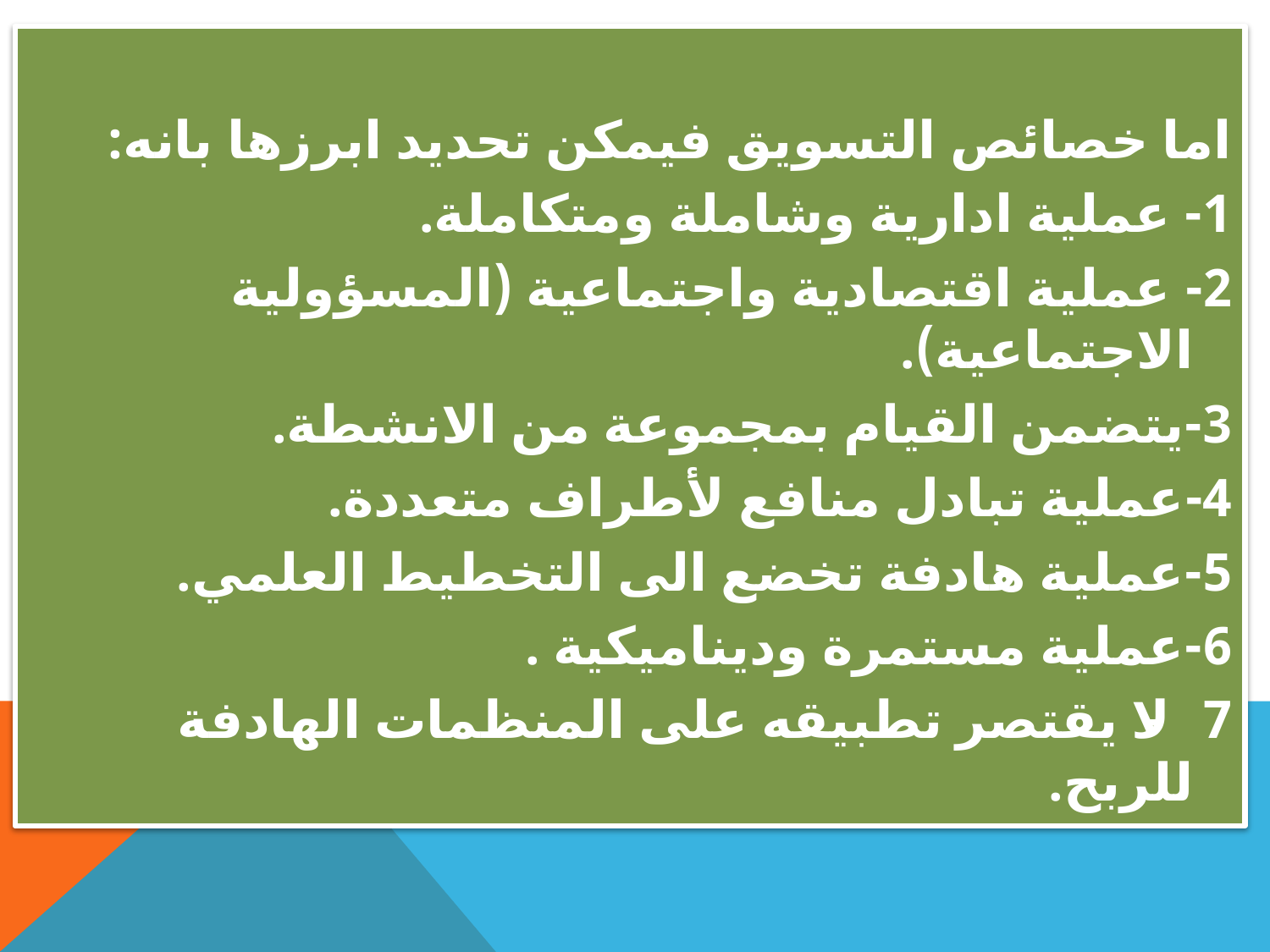

اما خصائص التسويق فيمكن تحديد ابرزها بانه:
1- عملية ادارية وشاملة ومتكاملة.
2- عملية اقتصادية واجتماعية (المسؤولية الاجتماعية).
3-يتضمن القيام بمجموعة من الانشطة.
4-عملية تبادل منافع لأطراف متعددة.
5-عملية هادفة تخضع الى التخطيط العلمي.
6-عملية مستمرة وديناميكية .
7- لا يقتصر تطبيقه على المنظمات الهادفة للربح.

#